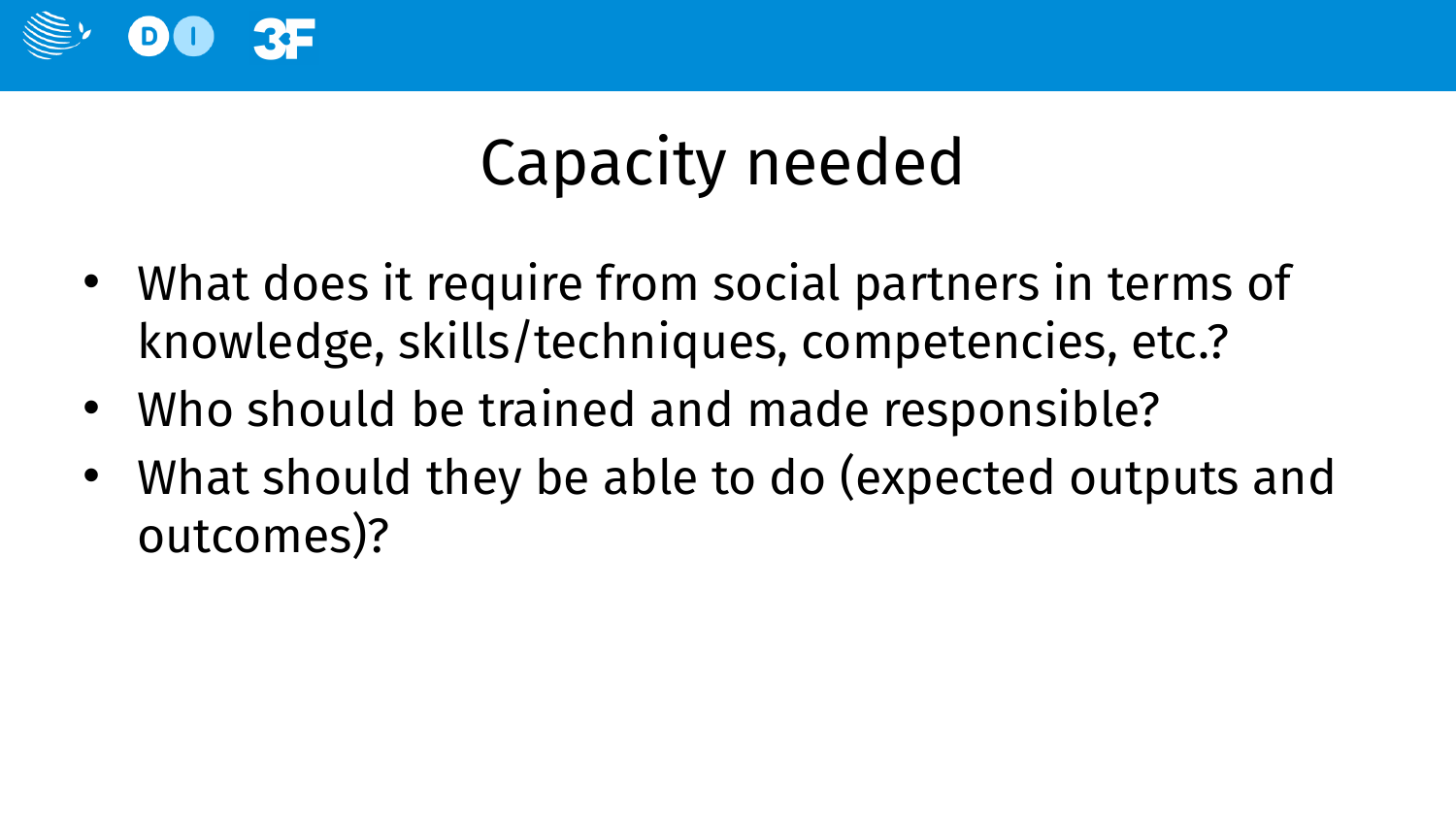

# Capacity needed
What does it require from social partners in terms of knowledge, skills/techniques, competencies, etc.?
Who should be trained and made responsible?
What should they be able to do (expected outputs and outcomes)?